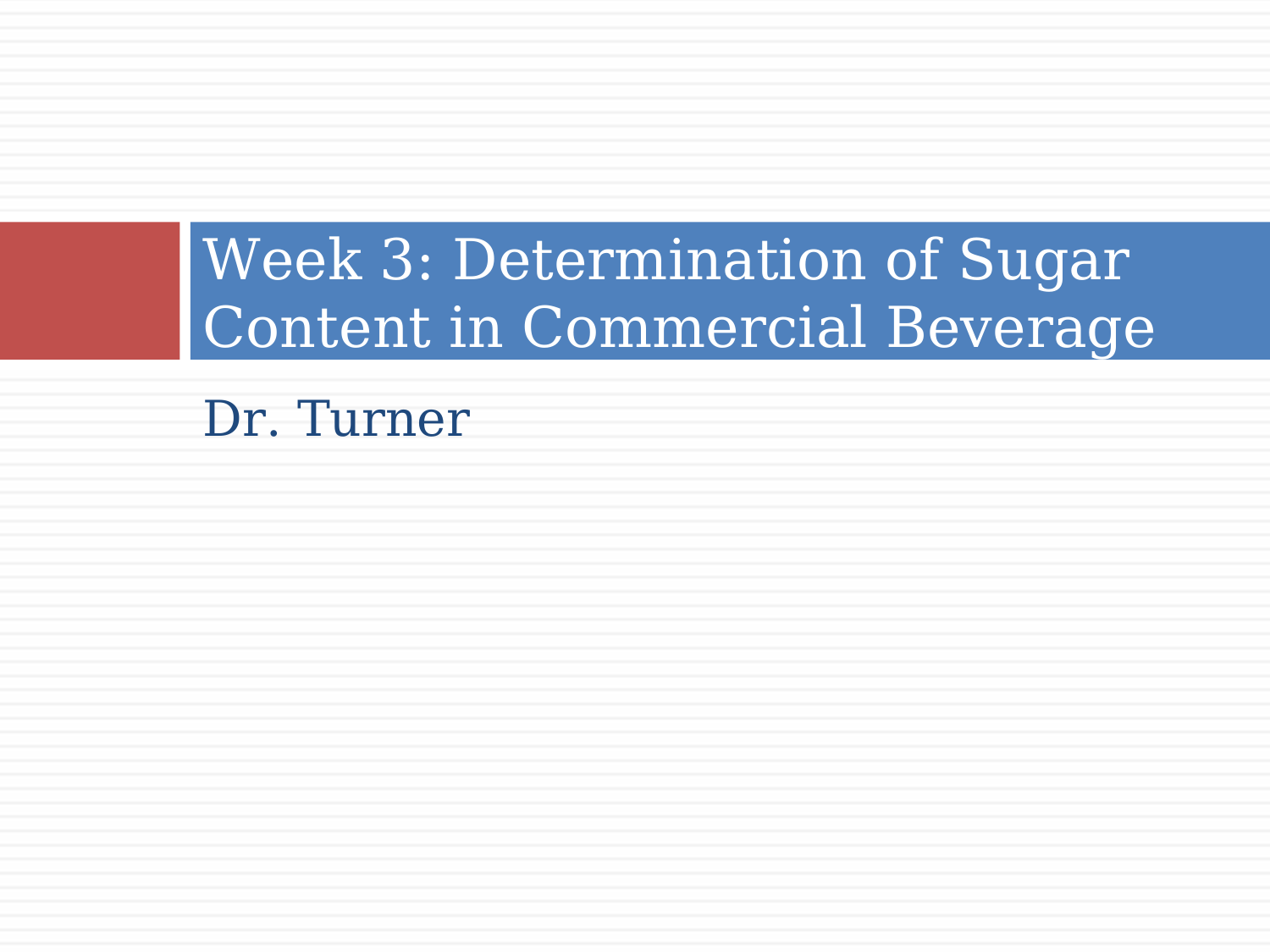

# Week 3: Determination of Sugar Content in Commercial Beverage
Dr. Turner